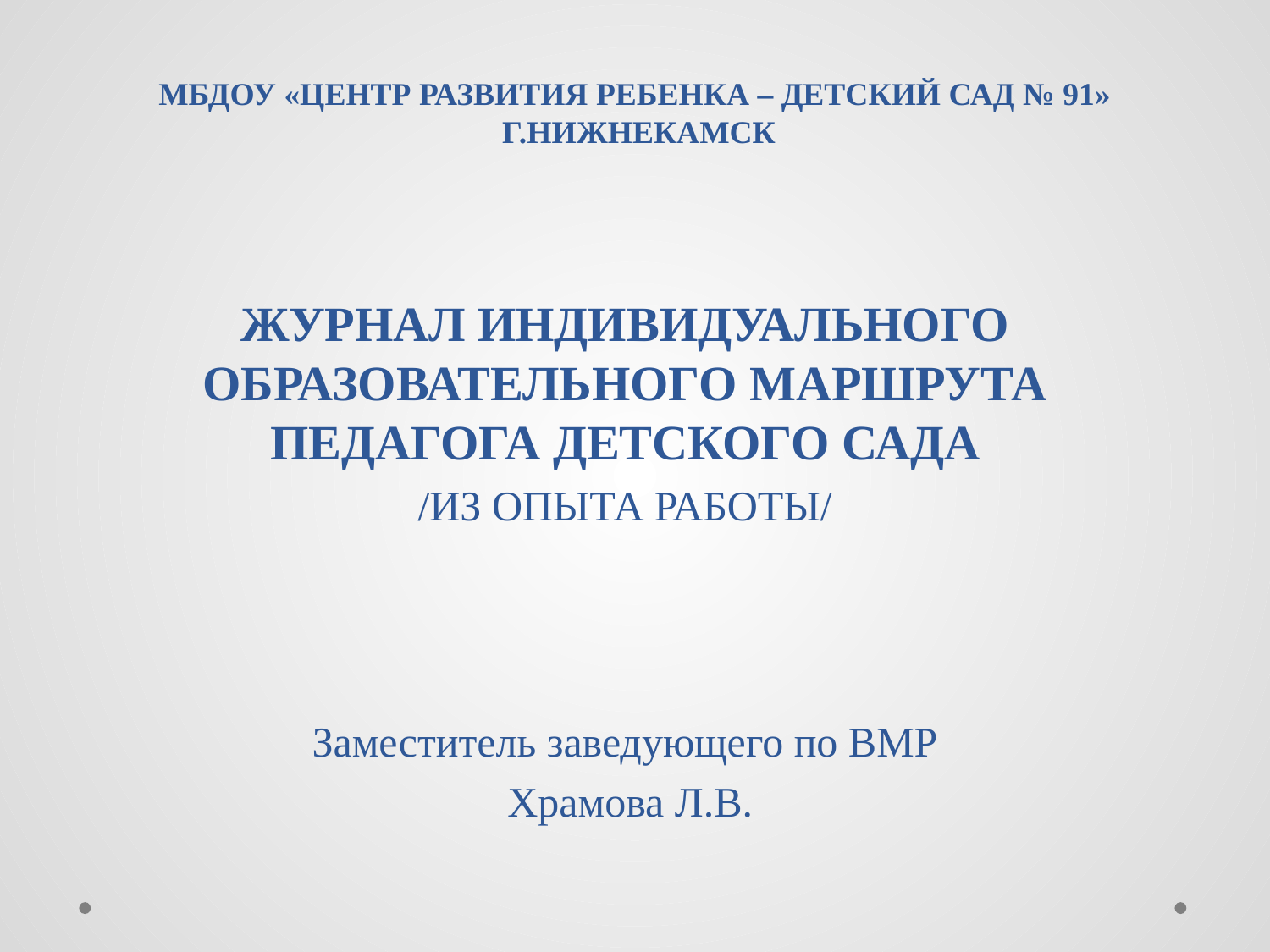

# МБДОУ «центр развития ребенка – детский сад № 91» г.Нижнекамск
Журнал индивидуального образовательного маршрута педагога детского сада
/из опыта работы/

Заместитель заведующего по ВМР
 Храмова Л.В.